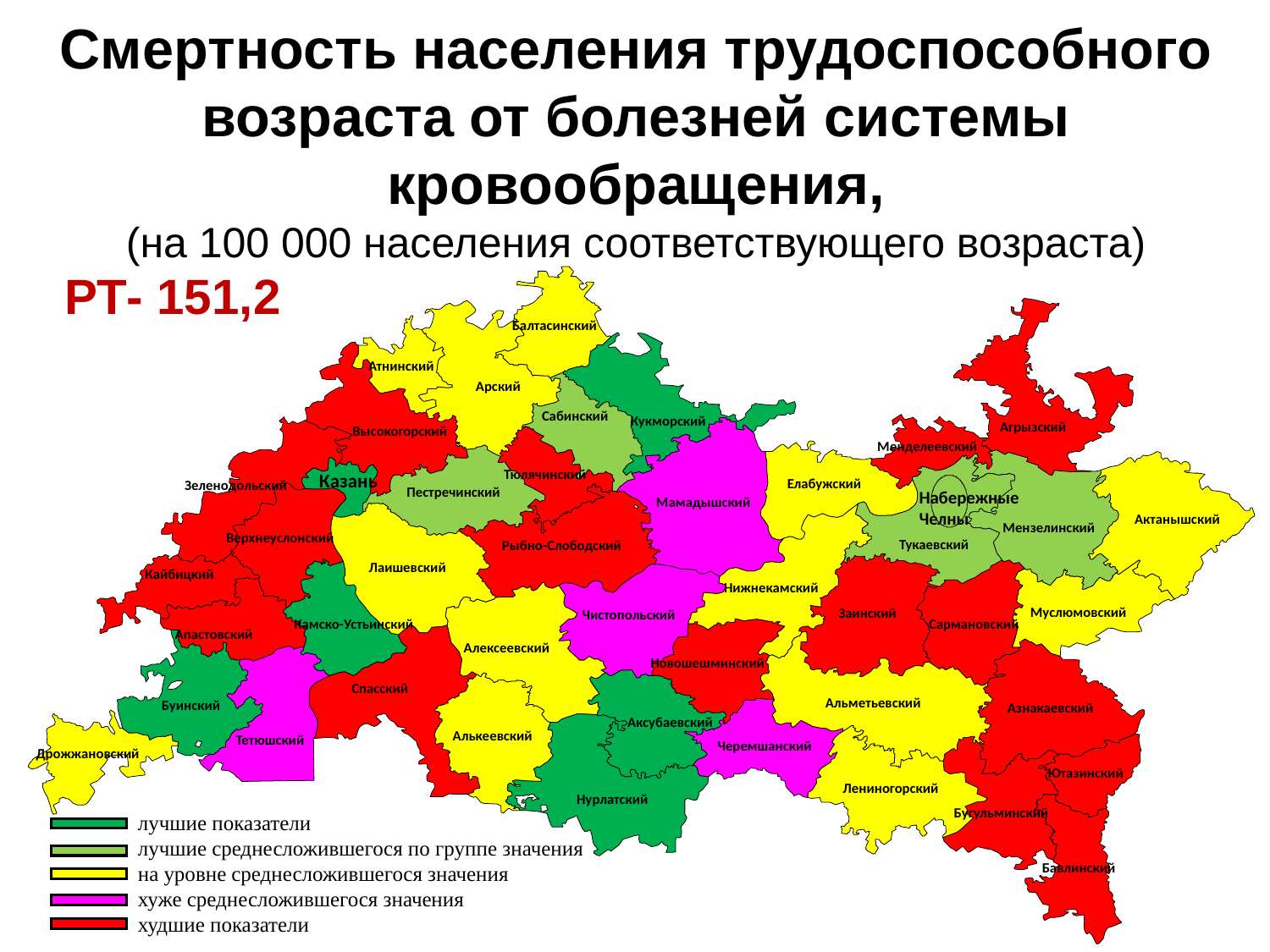

Балтасинский

Атнинский

Арский
Сабинский
Кукморский

Агрызский
Высокогорский

Менделеевский

Тюлячинский
Казань
Елабужский

Зеленодольский

Пестречинский

Набережные Челны
Мамадышский

Актанышский
Мензелинский
Верхнеуслонский
Тукаевский
Рыбно-Слободский

Лаишевский

Кайбицкий

Нижнекамский

Муслюмовский
Заинский
Чистопольский
Камско-Устьинский
Сармановский

Апастовский

Алексеевский

Новошешминский

Спасский
Альметьевский
Буинский

Азнакаевский

Аксубаевский

Алькеевский
Тетюшский

Черемшанский
Дрожжановский
Ютазинский
Лениногорский
Нурлатский

Бугульминский
Бавлинский
Смертность населения трудоспособного возраста от болезней системы кровообращения,
(на 100 000 населения соответствующего возраста)
РТ- 151,2
лучшие показатели
лучшие среднесложившегося по группе значения
на уровне среднесложившегося значения
хуже среднесложившегося значения
худшие показатели